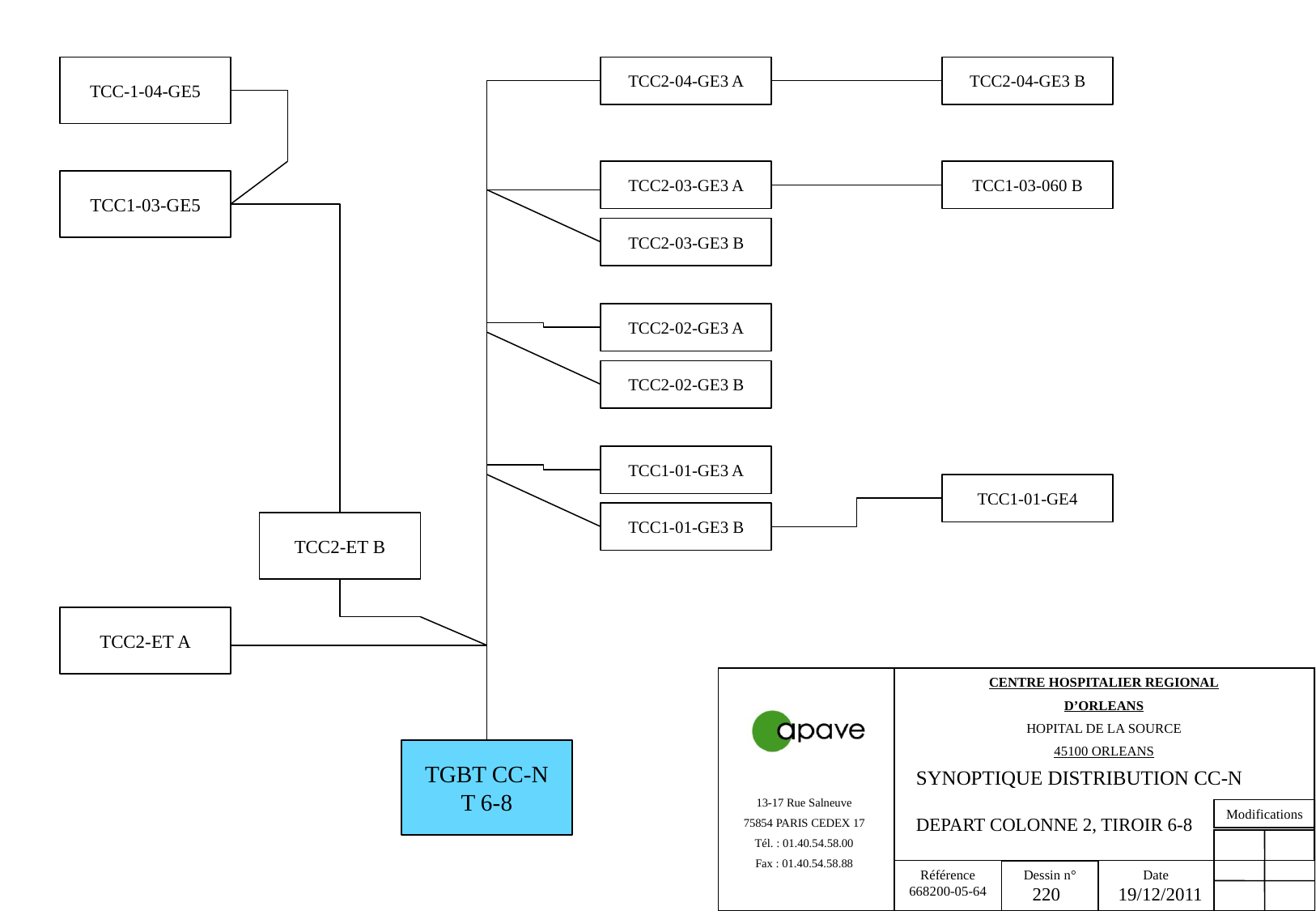

TCC-1-04-GE5
TCC2-04-GE3 A
TCC2-04-GE3 B
TCC2-03-GE3 A
TCC1-03-060 B
TCC1-03-GE5
TCC2-03-GE3 B
TCC2-02-GE3 A
TCC2-02-GE3 B
TCC1-01-GE3 A
TCC1-01-GE4
TCC1-01-GE3 B
TCC2-ET B
TCC2-ET A
TGBT CC-N
T 6-8
SYNOPTIQUE DISTRIBUTION CC-N
DEPART COLONNE 2, TIROIR 6-8
220
19/12/2011